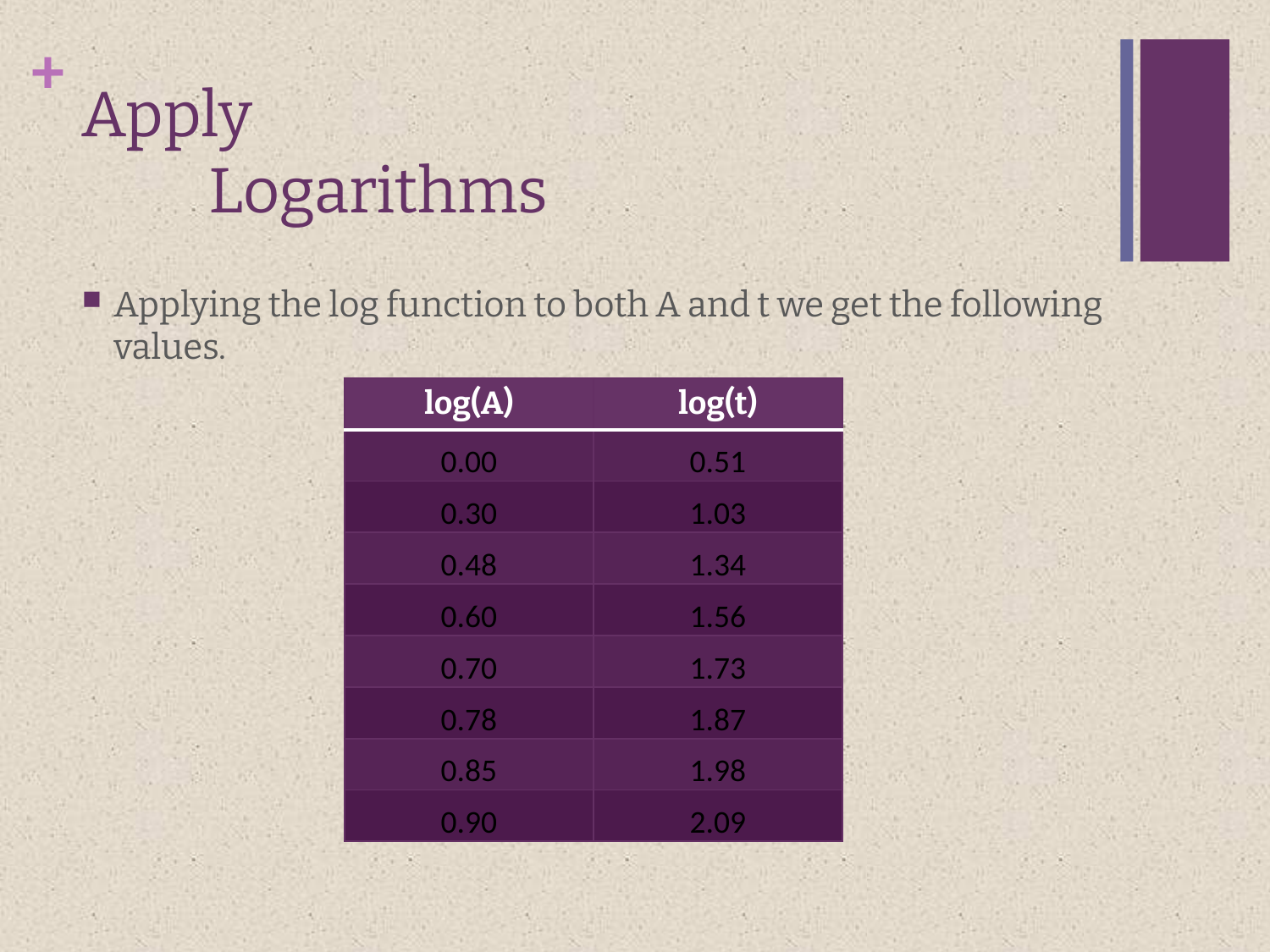

# Apply Logarithms
Applying the log function to both A and t we get the following values.

| log(A) | log(t) |
| --- | --- |
| 0.00 | 0.51 |
| 0.30 | 1.03 |
| 0.48 | 1.34 |
| 0.60 | 1.56 |
| 0.70 | 1.73 |
| 0.78 | 1.87 |
| 0.85 | 1.98 |
| 0.90 | 2.09 |